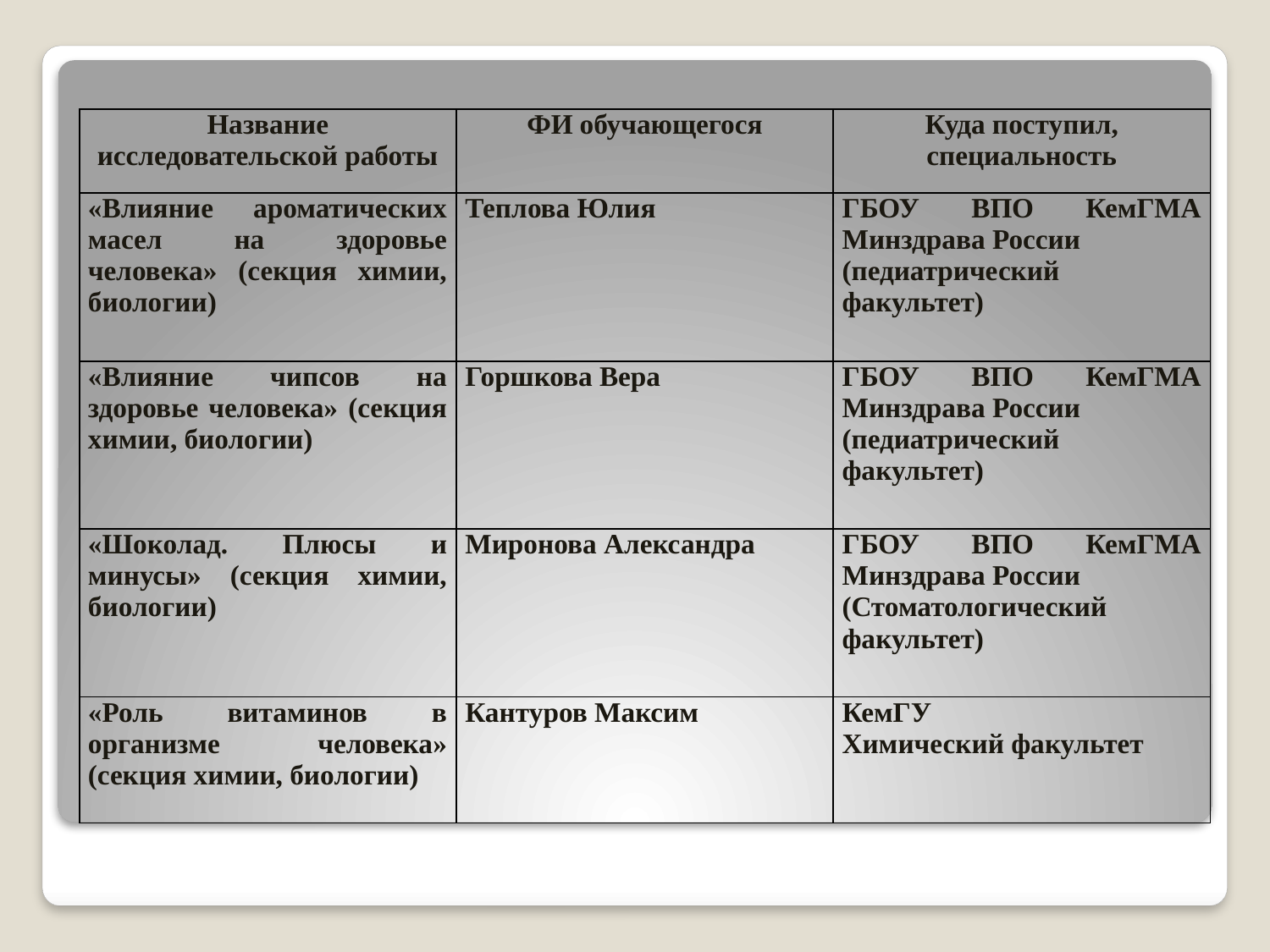

| Название исследовательской работы | ФИ обучающегося | Куда поступил, специальность |
| --- | --- | --- |
| «Влияние ароматических масел на здоровье человека» (секция химии, биологии) | Теплова Юлия | ГБОУ ВПО КемГМА Минздрава России (педиатрический факультет) |
| «Влияние чипсов на здоровье человека» (секция химии, биологии) | Горшкова Вера | ГБОУ ВПО КемГМА Минздрава России (педиатрический факультет) |
| «Шоколад. Плюсы и минусы» (секция химии, биологии) | Миронова Александра | ГБОУ ВПО КемГМА Минздрава России (Стоматологический факультет) |
| «Роль витаминов в организме человека» (секция химии, биологии) | Кантуров Максим | КемГУ Химический факультет |